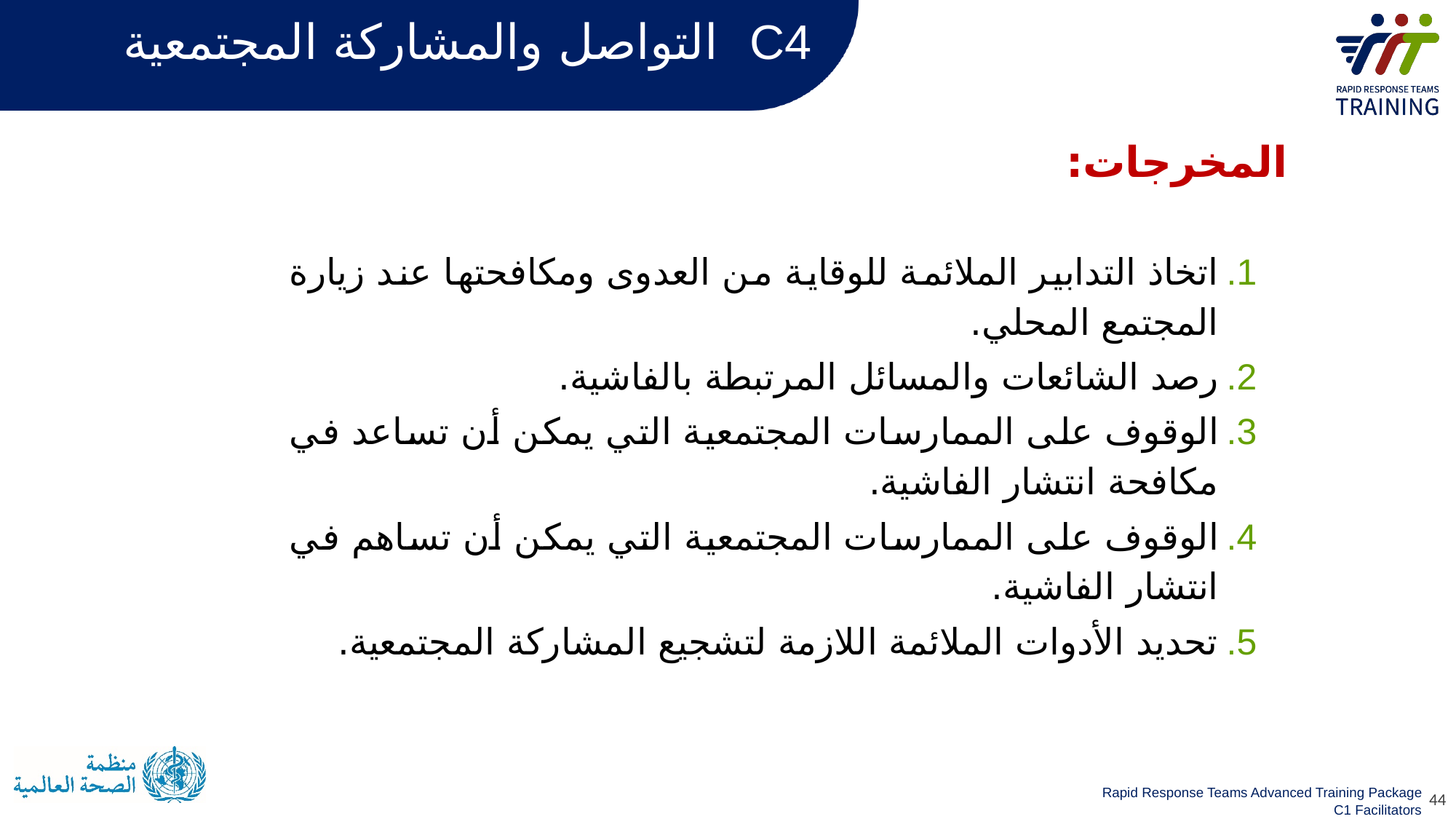

# C4  التواصل والمشاركة المجتمعية
المخرجات:
اتخاذ التدابير الملائمة للوقاية من العدوى ومكافحتها عند زيارة المجتمع المحلي.
رصد الشائعات والمسائل المرتبطة بالفاشية.
الوقوف على الممارسات المجتمعية التي يمكن أن تساعد في مكافحة انتشار الفاشية.
الوقوف على الممارسات المجتمعية التي يمكن أن تساهم في انتشار الفاشية.
تحديد الأدوات الملائمة اللازمة لتشجيع المشاركة المجتمعية.